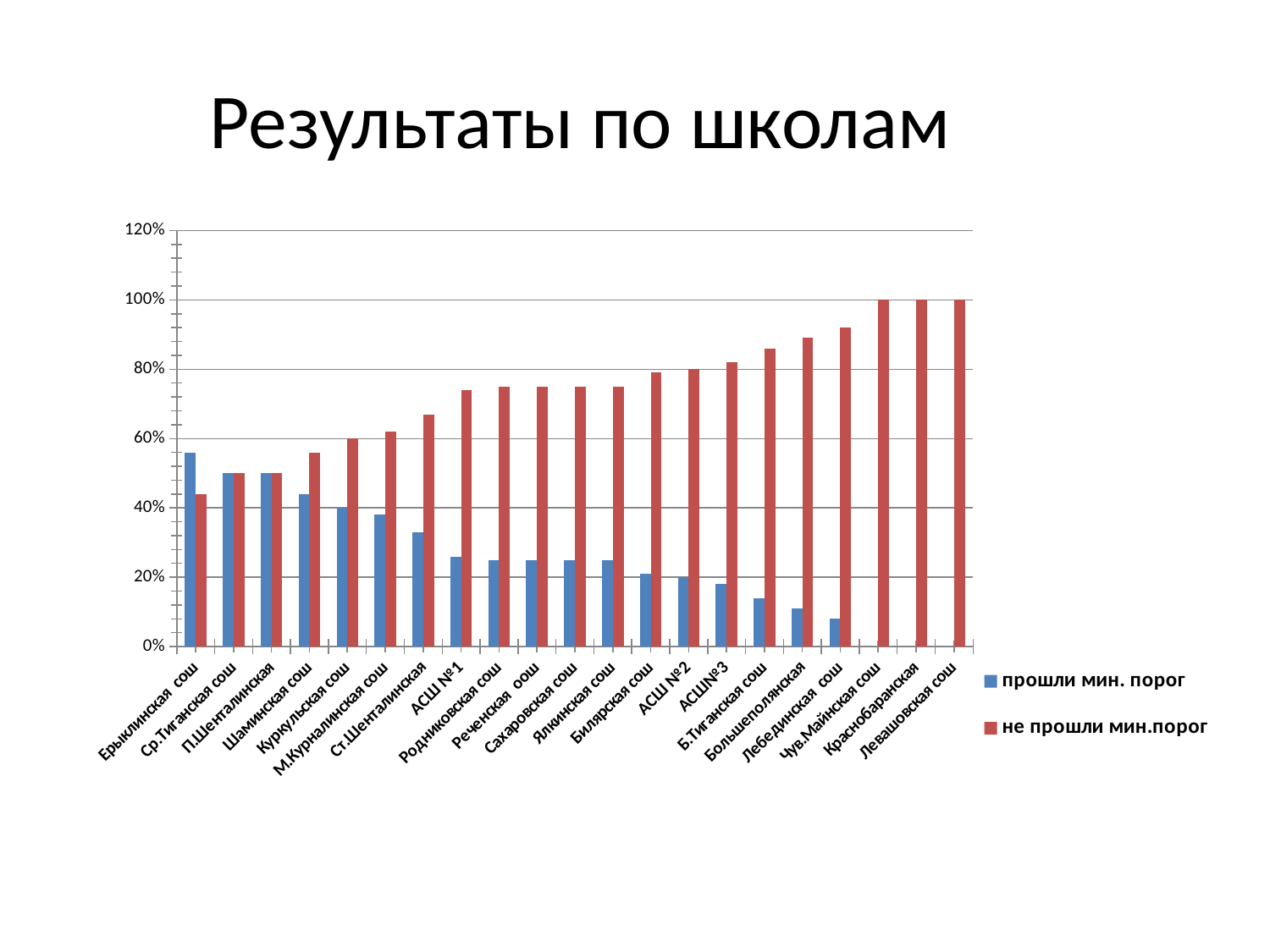

Результаты по школам

### Chart

| Category | прошли мин. порог | не прошли мин.порог |
|---|---|---|
| Ерыклинская  сош | 0.56 | 0.44 |
| Ср.Тиганская сош | 0.5 | 0.5 |
| П.Шенталинская | 0.5 | 0.5 |
| Шаминская сош | 0.44 | 0.56 |
| Куркульская сош | 0.4 | 0.6000000000000006 |
| М.Курналинская сош | 0.3800000000000005 | 0.6200000000000009 |
| Ст.Шенталинская | 0.33000000000000057 | 0.6700000000000012 |
| АСШ №1 | 0.26 | 0.7400000000000009 |
| Родниковская сош | 0.25 | 0.750000000000001 |
| Реченская  оош | 0.25 | 0.750000000000001 |
| Сахаровская сош | 0.25 | 0.750000000000001 |
| Ялкинская сош | 0.25 | 0.750000000000001 |
| Билярская сош | 0.21000000000000021 | 0.79 |
| АСШ №2 | 0.2 | 0.8 |
| АСШ№3 | 0.18000000000000022 | 0.8200000000000006 |
| Б.Тиганская сош | 0.14 | 0.8600000000000007 |
| Большеполянская | 0.11 | 0.89 |
| Лебединская  сош | 0.08000000000000004 | 0.92 |
| Чув.Майнская сош | 0.0 | 1.0 |
| Краснобаранская | 0.0 | 1.0 |
| Левашовская сош | 0.0 | 1.0 |